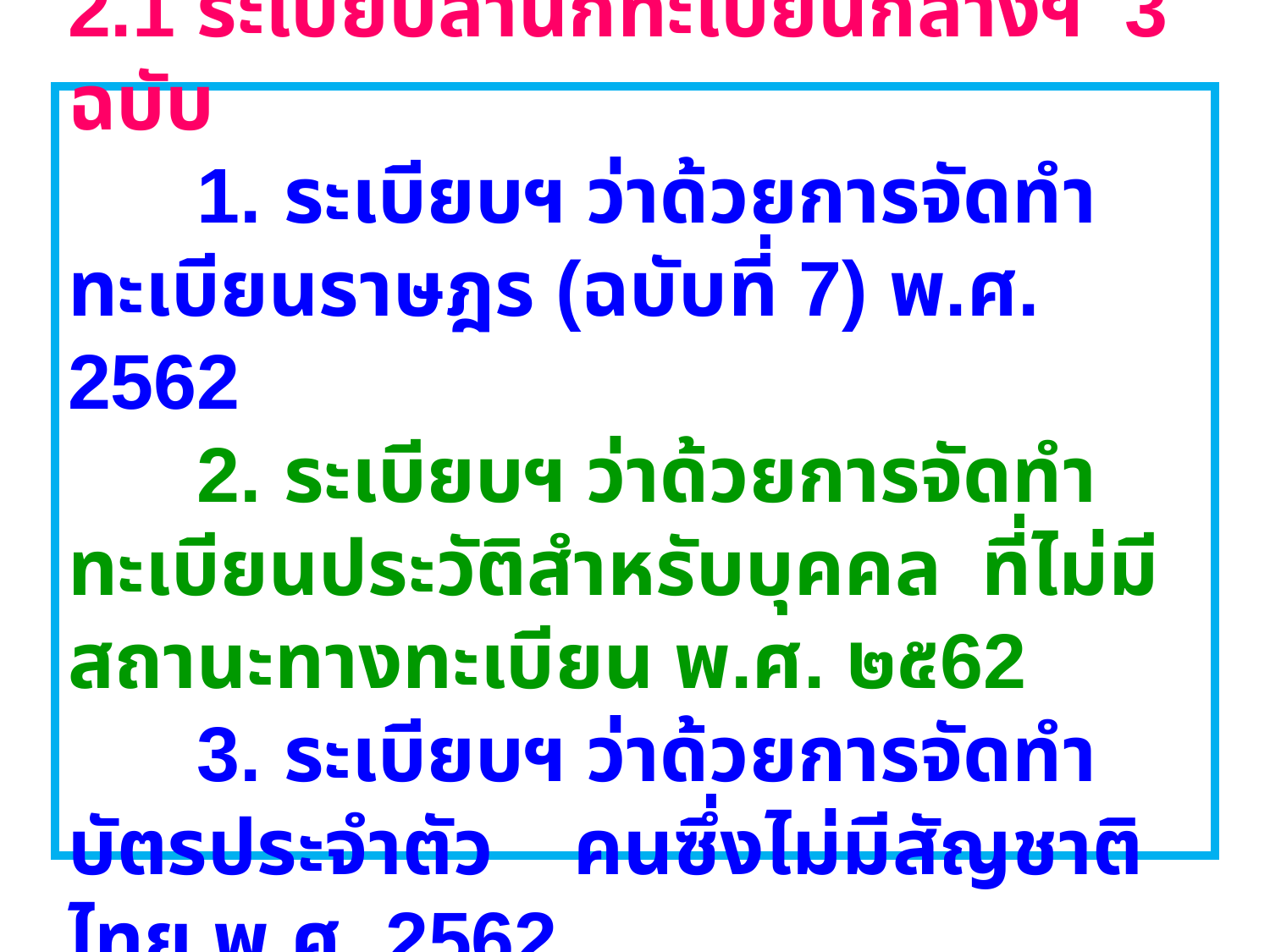

2.1 ระเบียบสำนักทะเบียนกลางฯ  3 ฉบับ
      1. ระเบียบฯ ว่าด้วยการจัดทำทะเบียนราษฎร (ฉบับที่ 7) พ.ศ. 2562
      2. ระเบียบฯ ว่าด้วยการจัดทำทะเบียนประวัติสำหรับบุคคล  ที่ไม่มีสถานะทางทะเบียน พ.ศ. ๒๕62
      3. ระเบียบฯ ว่าด้วยการจัดทำบัตรประจำตัว    คนซึ่งไม่มีสัญชาติไทย พ.ศ. 2562